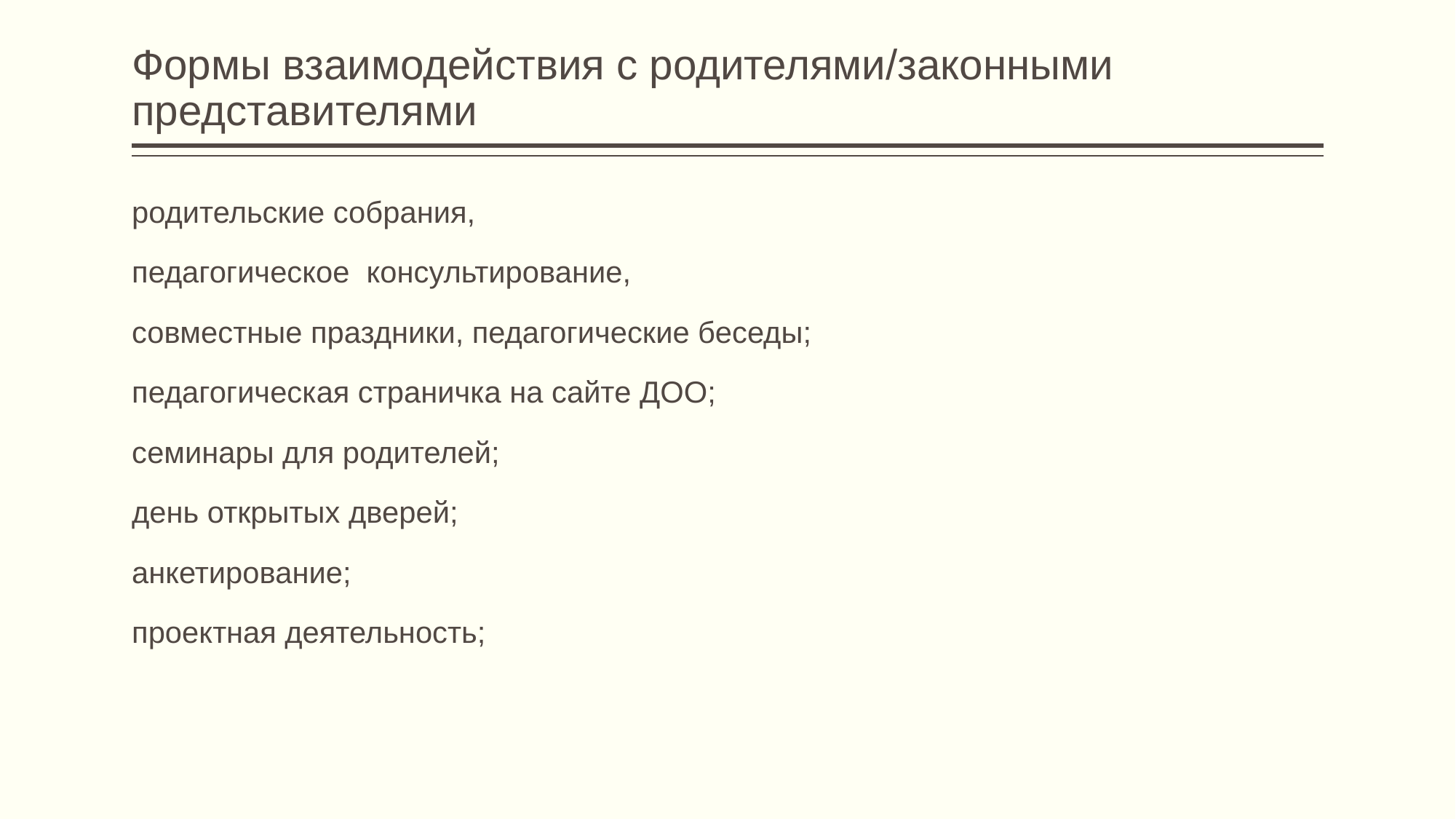

# Формы взаимодействия с родителями/законными представителями
родительские собрания,
педагогическое  консультирование,
совместные праздники, педагогические беседы;
педагогическая страничка на сайте ДОО;
семинары для родителей;
день открытых дверей;
анкетирование;
проектная деятельность;